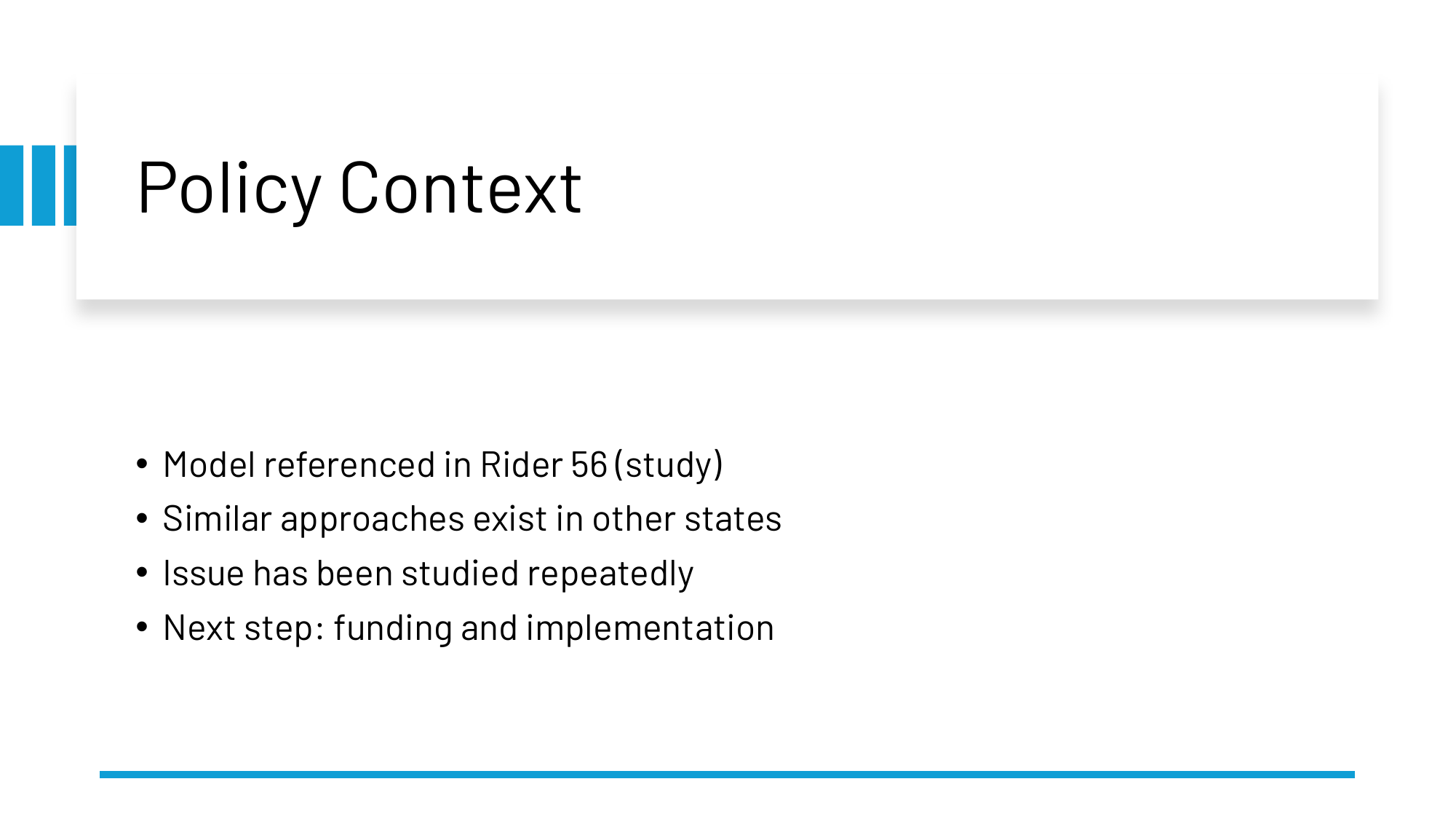

# Policy Context

Model referenced in Rider 56 (study)
Similar approaches exist in other states
Issue has been studied repeatedly
Next step: funding and implementation